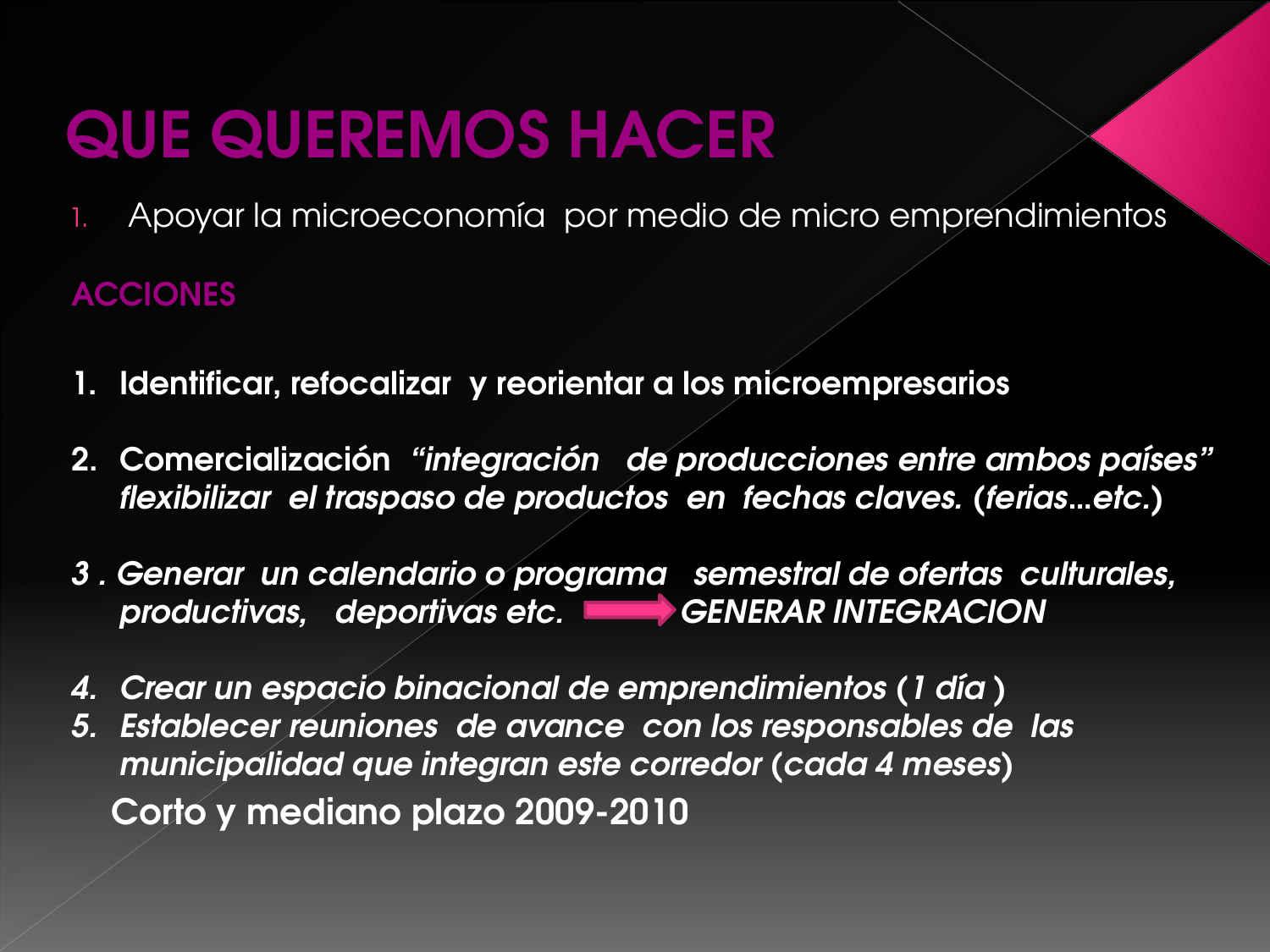

# QUE QUEREMOS HACER
Apoyar la microeconomía  por medio de micro emprendimientos
ACCIONES
Identificar, refocalizar  y reorientar a los microempresarios

Comercialización  “integración   de producciones entre ambos países”
	flexibilizar  el traspaso de productos  en  fechas claves. (ferias…etc.)

3 . Generar  un calendario o programa   semestral de ofertas  culturales, productivas,   deportivas etc.             GENERAR INTEGRACION

Crear un espacio binacional de emprendimientos (1 día )
Establecer reuniones  de avance  con los responsables de  las municipalidad que integran este corredor (cada 4 meses)

Corto y mediano plazo 2009-2010